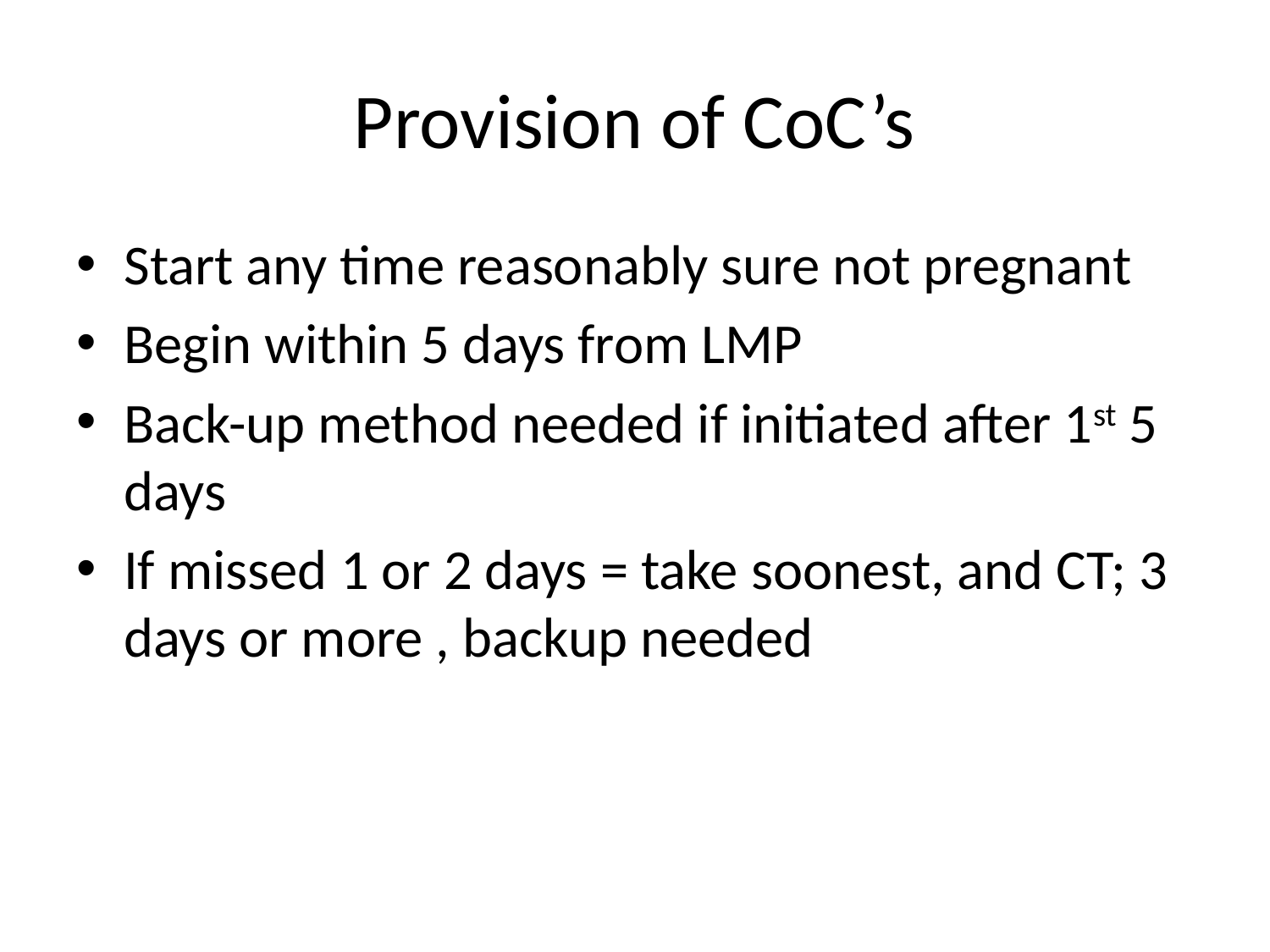

# Provision of CoC’s
Start any time reasonably sure not pregnant
Begin within 5 days from LMP
Back-up method needed if initiated after 1st 5 days
If missed 1 or 2 days = take soonest, and CT; 3 days or more , backup needed